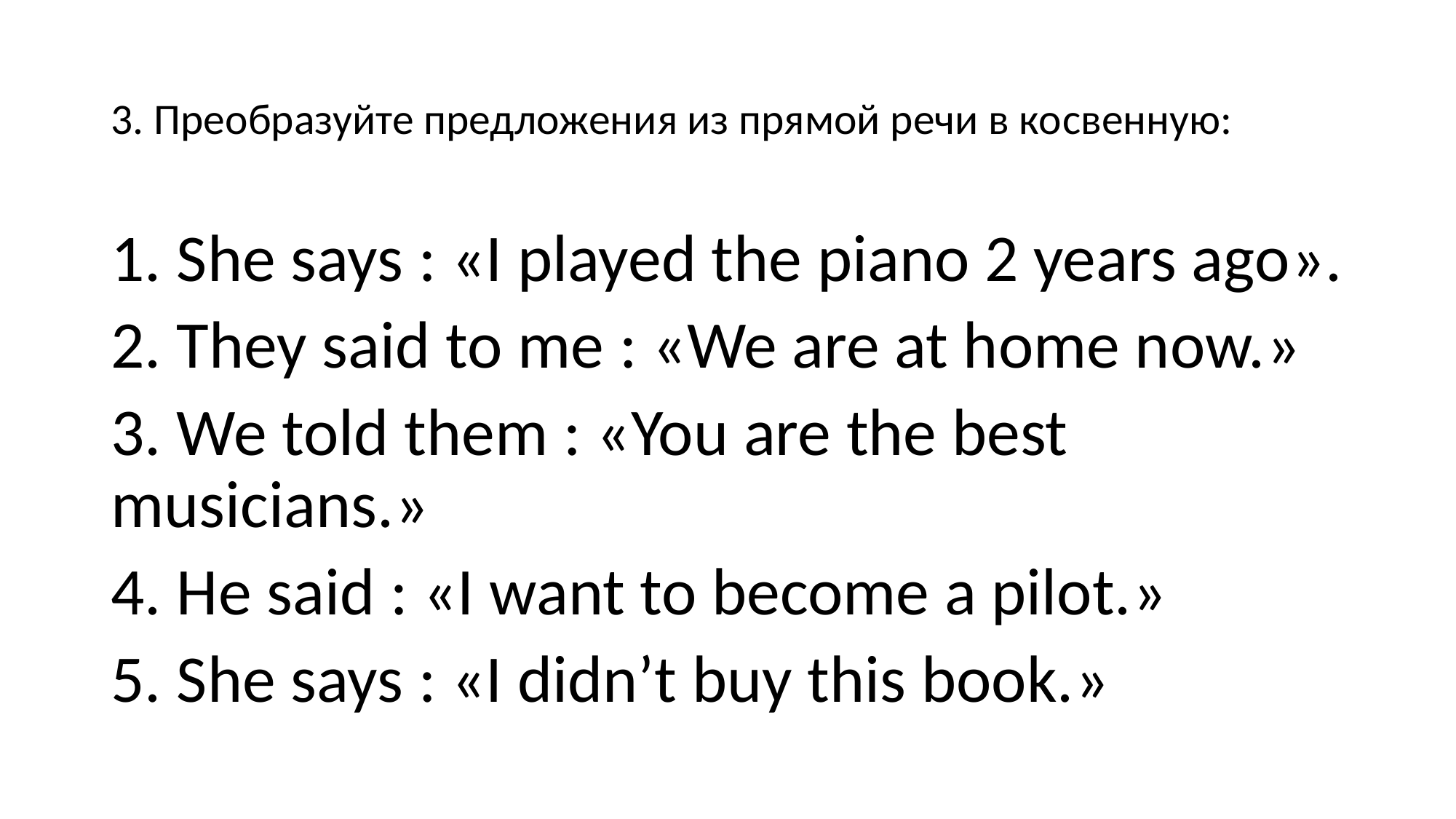

# 3. Преобразуйте предложения из прямой речи в коcвенную:
1. She says : «I played the piano 2 years ago».
2. They said to me : «We are at home now.»
3. We told them : «You are the best musicians.»
4. He said : «I want to become a pilot.»
5. She says : «I didn’t buy this book.»